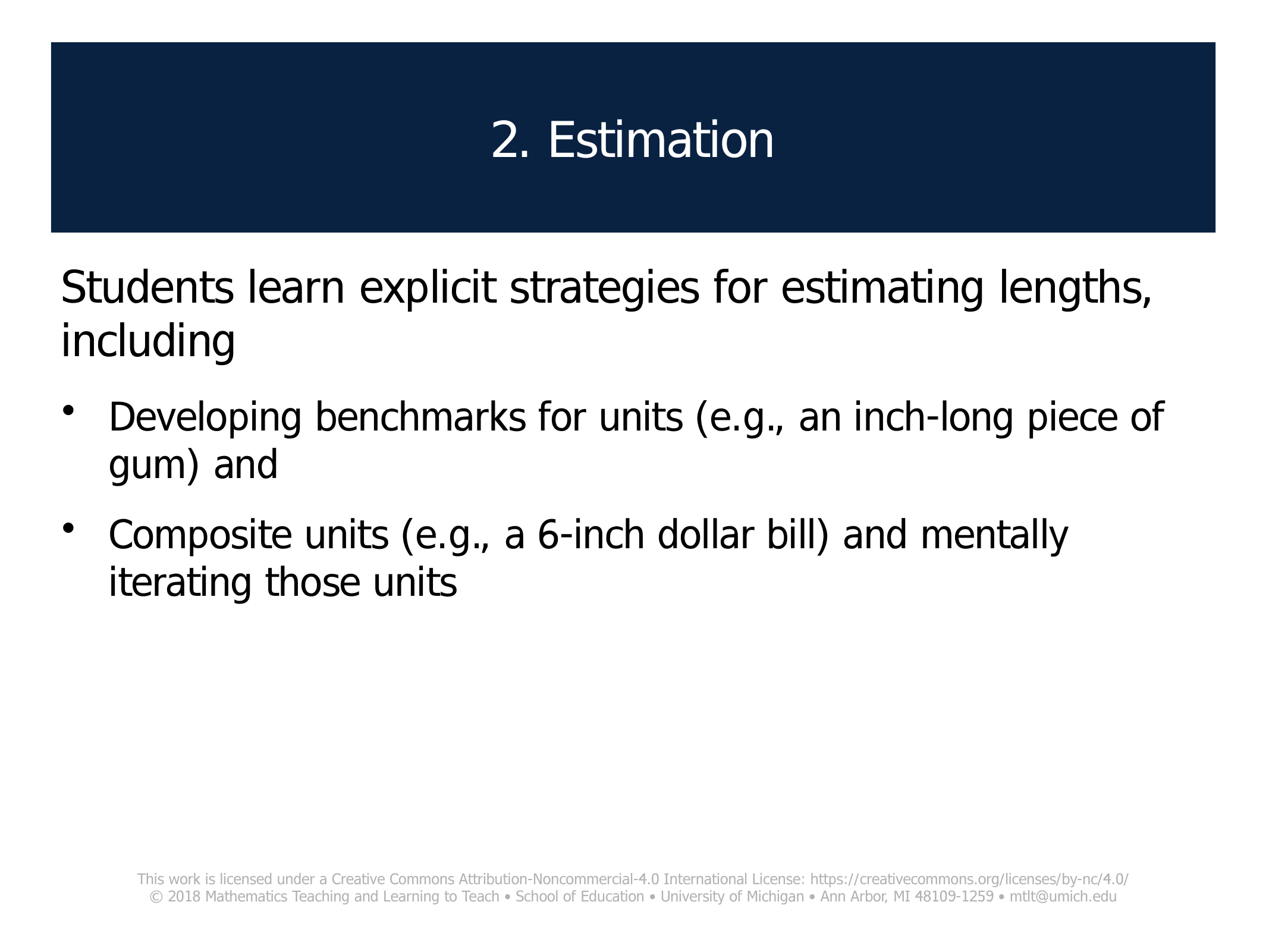

# 2. Estimation
Students learn explicit strategies for estimating lengths, including
Developing benchmarks for units (e.g., an inch-long piece of gum) and
Composite units (e.g., a 6-inch dollar bill) and mentally iterating those units
This work is licensed under a Creative Commons Attribution-Noncommercial-4.0 International License: https://creativecommons.org/licenses/by-nc/4.0/
© 2018 Mathematics Teaching and Learning to Teach • School of Education • University of Michigan • Ann Arbor, MI 48109-1259 • mtlt@umich.edu